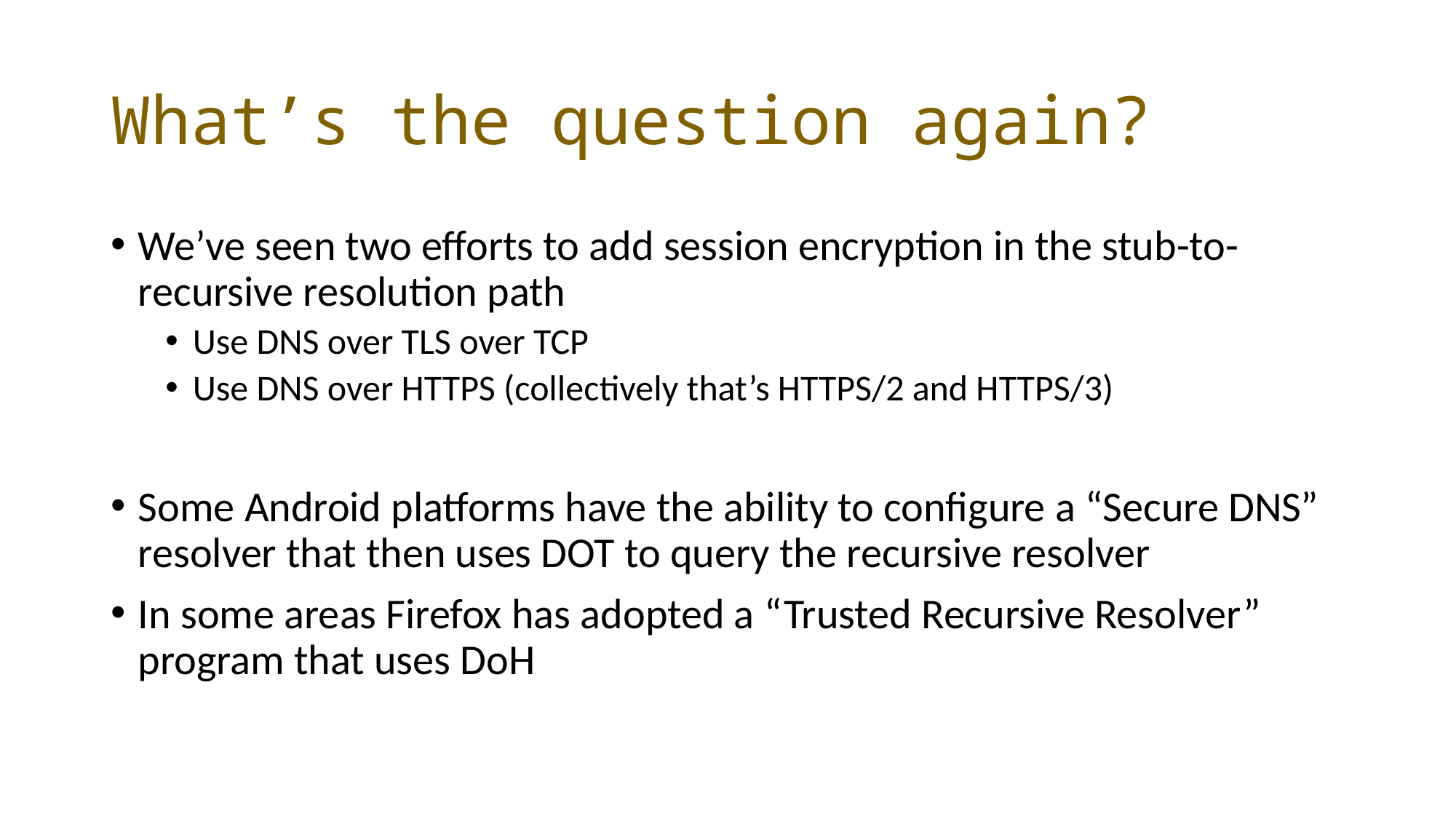

# What’s the question again?
We’ve seen two efforts to add session encryption in the stub-to-recursive resolution path
Use DNS over TLS over TCP
Use DNS over HTTPS (collectively that’s HTTPS/2 and HTTPS/3)

Some Android platforms have the ability to configure a “Secure DNS” resolver that then uses DOT to query the recursive resolver
In some areas Firefox has adopted a “Trusted Recursive Resolver” program that uses DoH